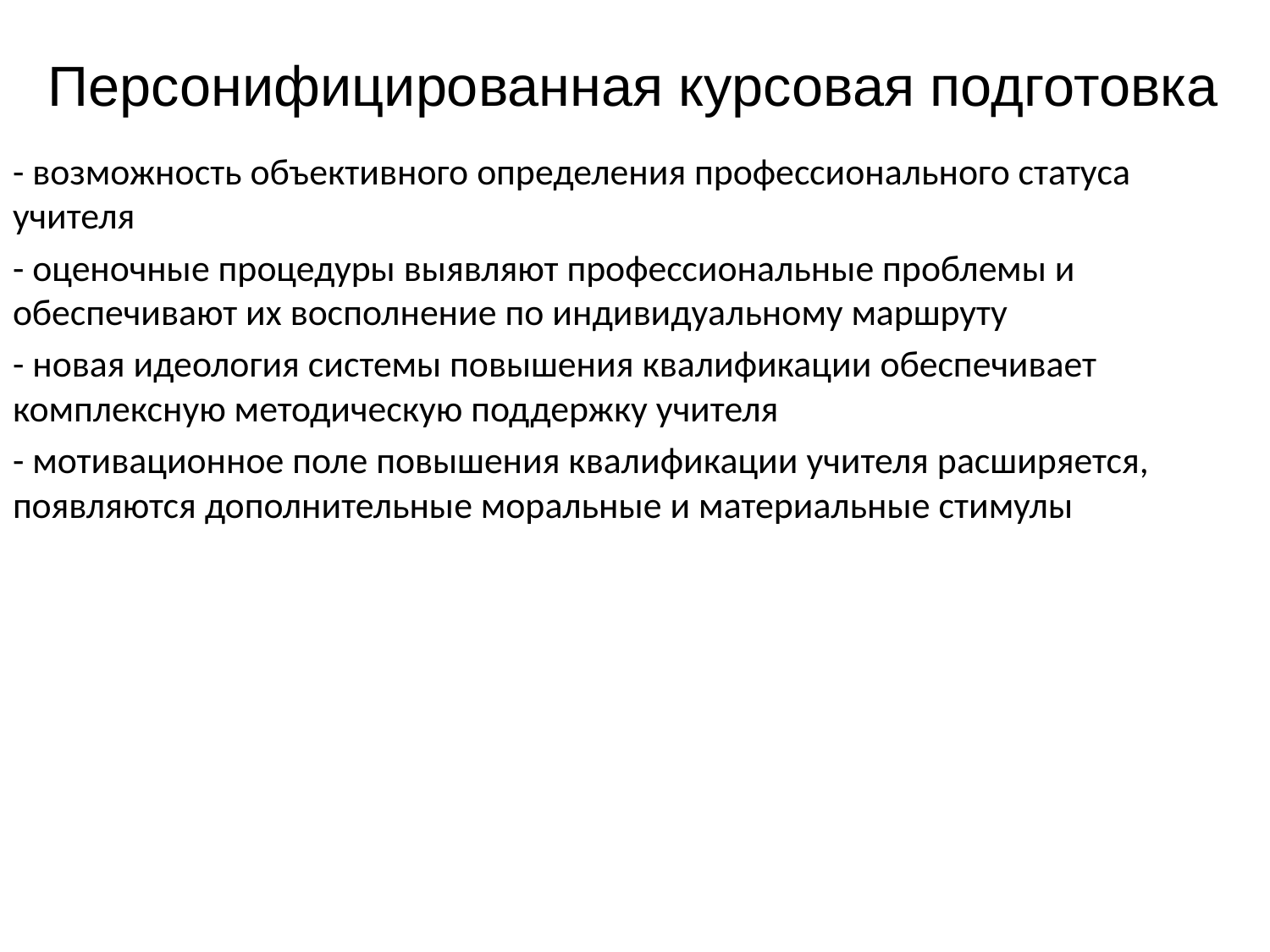

# Персонифицированная курсовая подготовка
- возможность объективного определения профессионального статуса учителя
- оценочные процедуры выявляют профессиональные проблемы и обеспечивают их восполнение по индивидуальному маршруту
- новая идеология системы повышения квалификации обеспечивает комплексную методическую поддержку учителя
- мотивационное поле повышения квалификации учителя расширяется, появляются дополнительные моральные и материальные стимулы